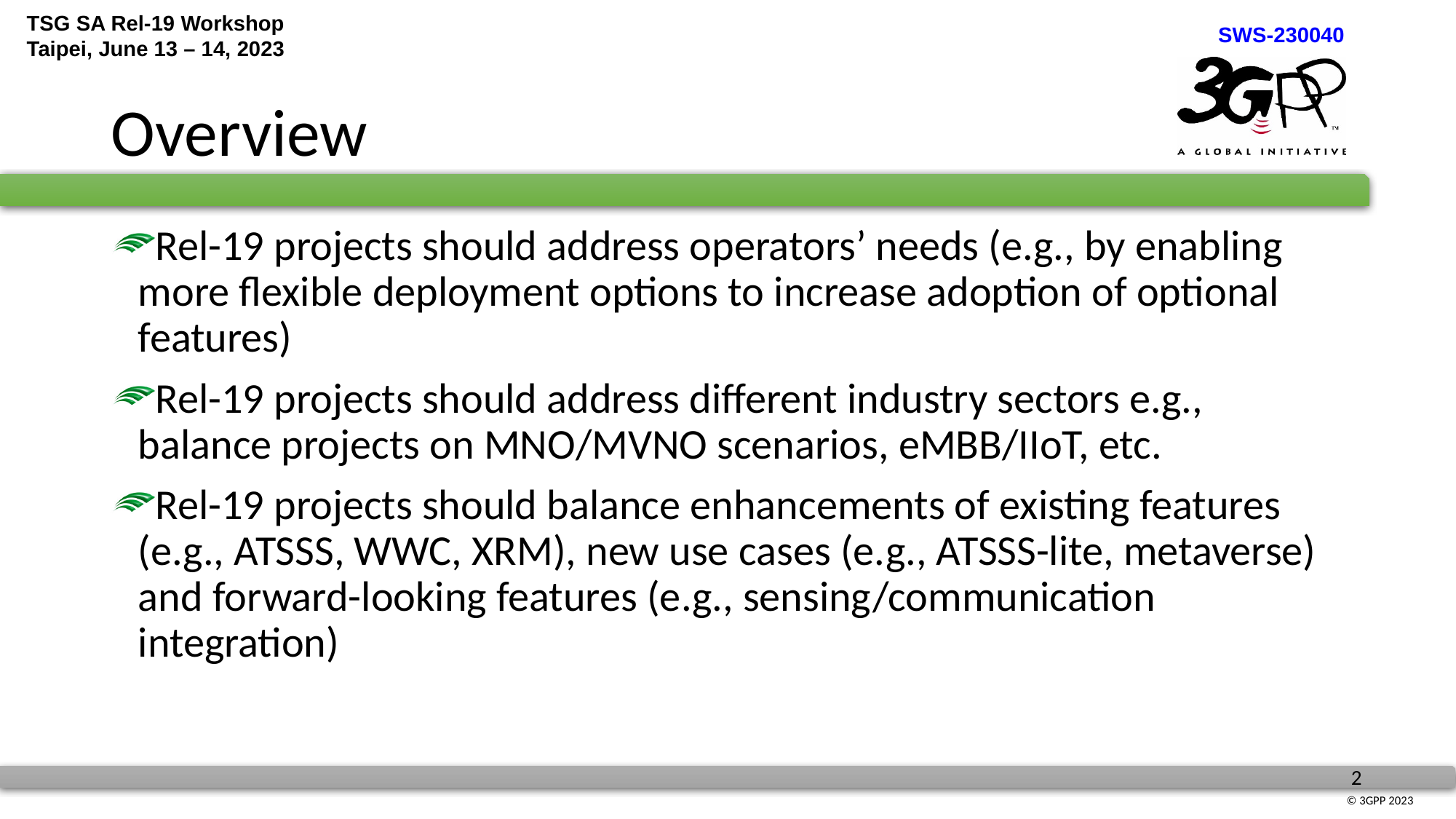

# Overview
Rel-19 projects should address operators’ needs (e.g., by enabling more flexible deployment options to increase adoption of optional features)
Rel-19 projects should address different industry sectors e.g., balance projects on MNO/MVNO scenarios, eMBB/IIoT, etc.
Rel-19 projects should balance enhancements of existing features (e.g., ATSSS, WWC, XRM), new use cases (e.g., ATSSS-lite, metaverse) and forward-looking features (e.g., sensing/communication integration)